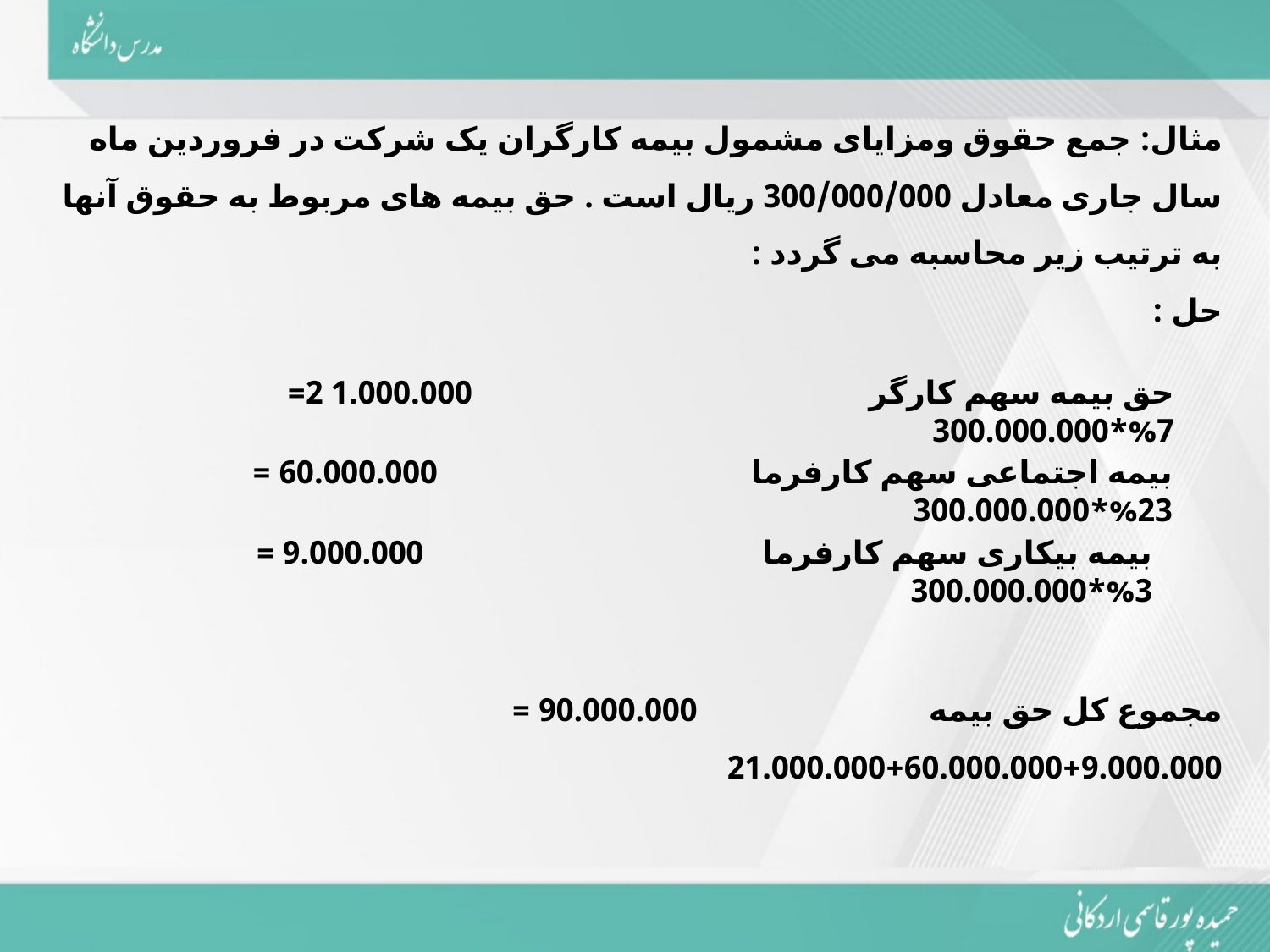

# مثال: جمع حقوق ومزایای مشمول بیمه کارگران یک شرکت در فروردین ماه سال جاری معادل 300/000/000 ریال است . حق بیمه های مربوط به حقوق آنها به ترتیب زیر محاسبه می گردد : حل : مجموع کل حق بیمه                            90.000.000 = 9.000.000+60.000.000+21.000.000
حق بیمه سهم کارگر                                                1.000.000 2= 7%*300.000.000
بیمه اجتماعی سهم کارفرما                                      60.000.000 = 23%*300.000.000
بیمه بیکاری سهم کارفرما                                         9.000.000 = 3%*300.000.000